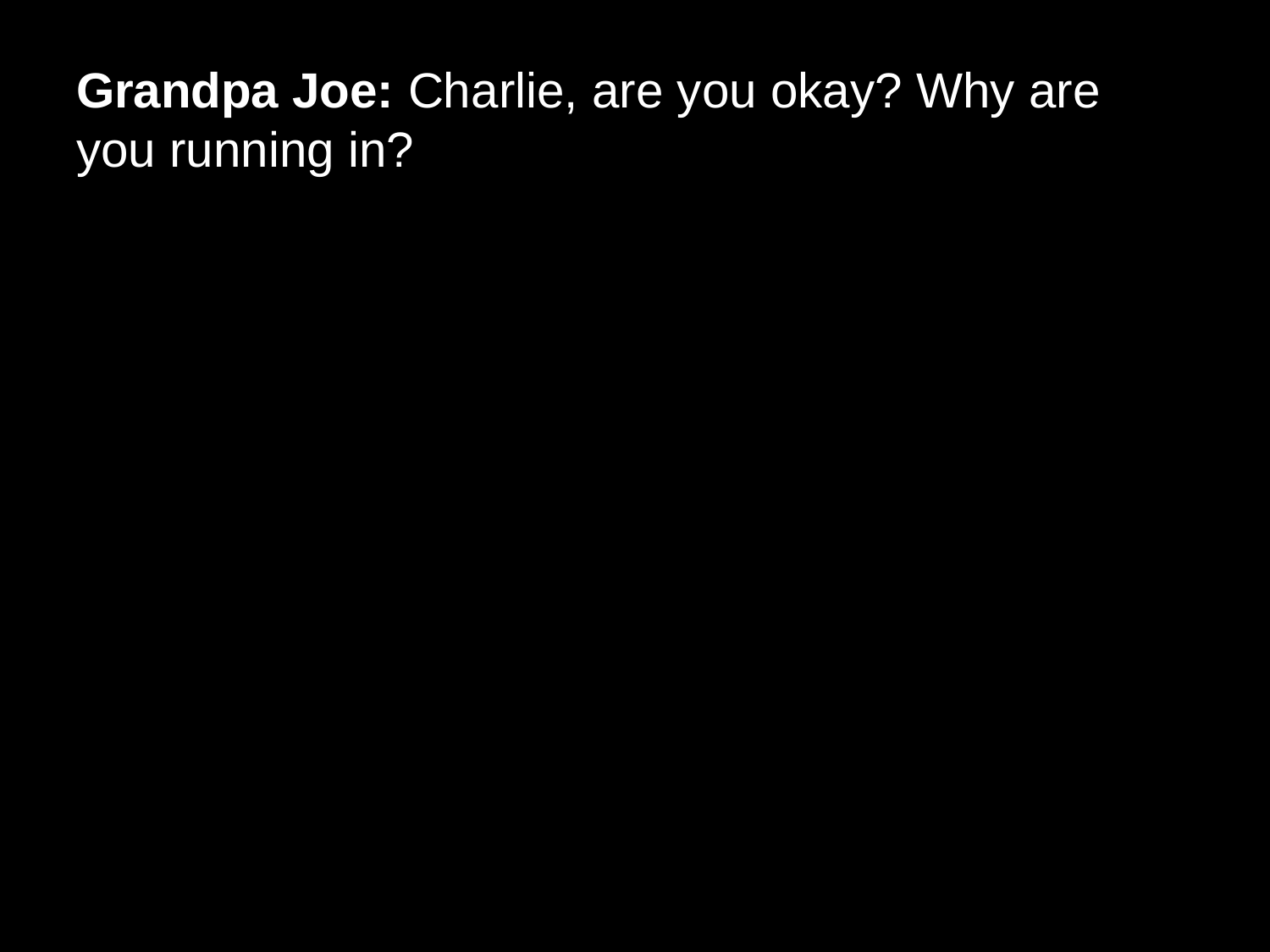

# Grandpa Joe: Charlie, are you okay? Why are you running in?